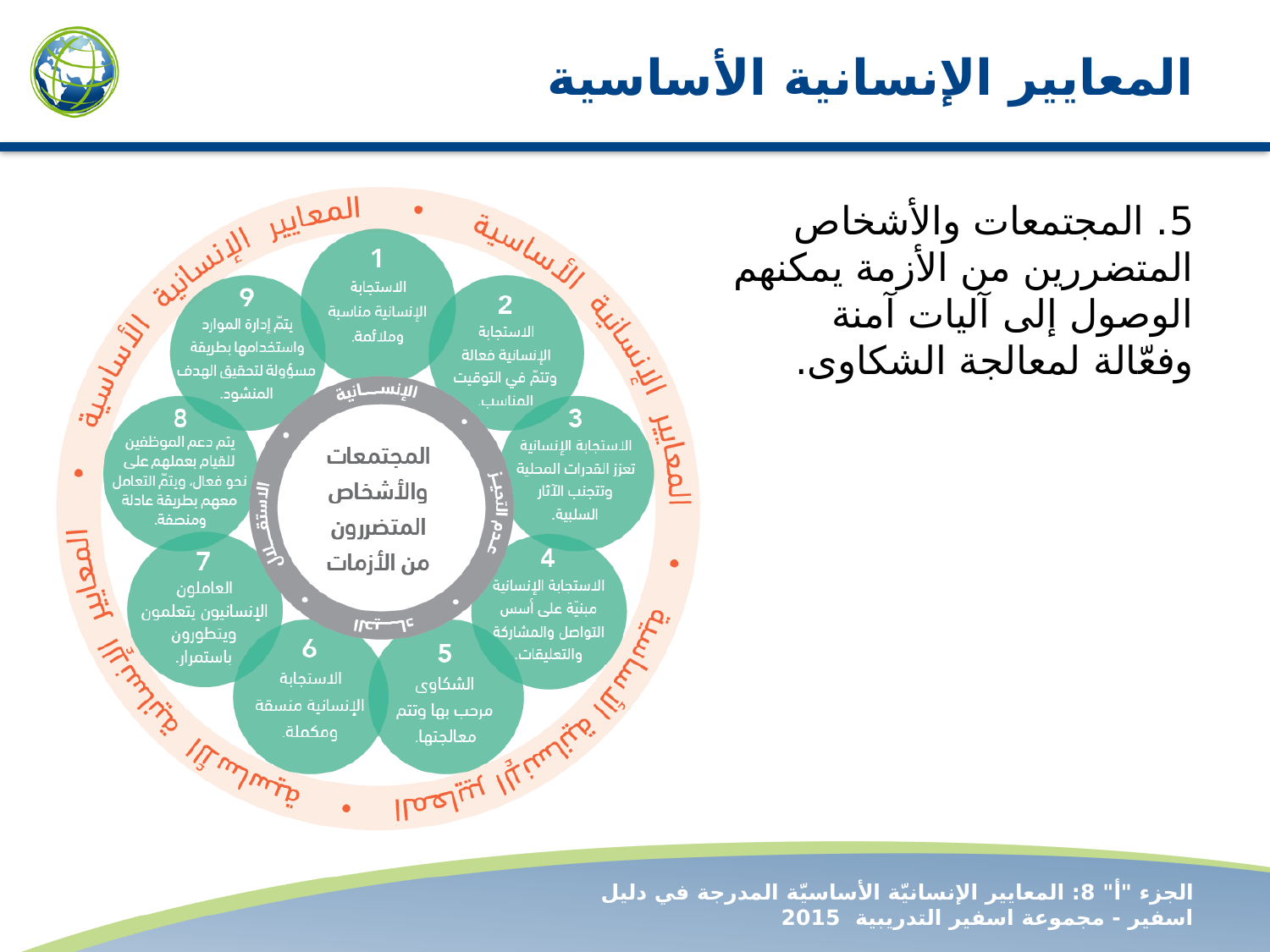

# المعايير الإنسانية الأساسية
5. المجتمعات والأشخاص المتضررين من الأزمة يمكنهم الوصول إلى آليات آمنة وفعّالة لمعالجة الشكاوى.
الجزء "أ" 8: المعايير الإنسانيّة الأساسيّة المدرجة في دليل اسفير - مجموعة اسفير التدريبية  2015